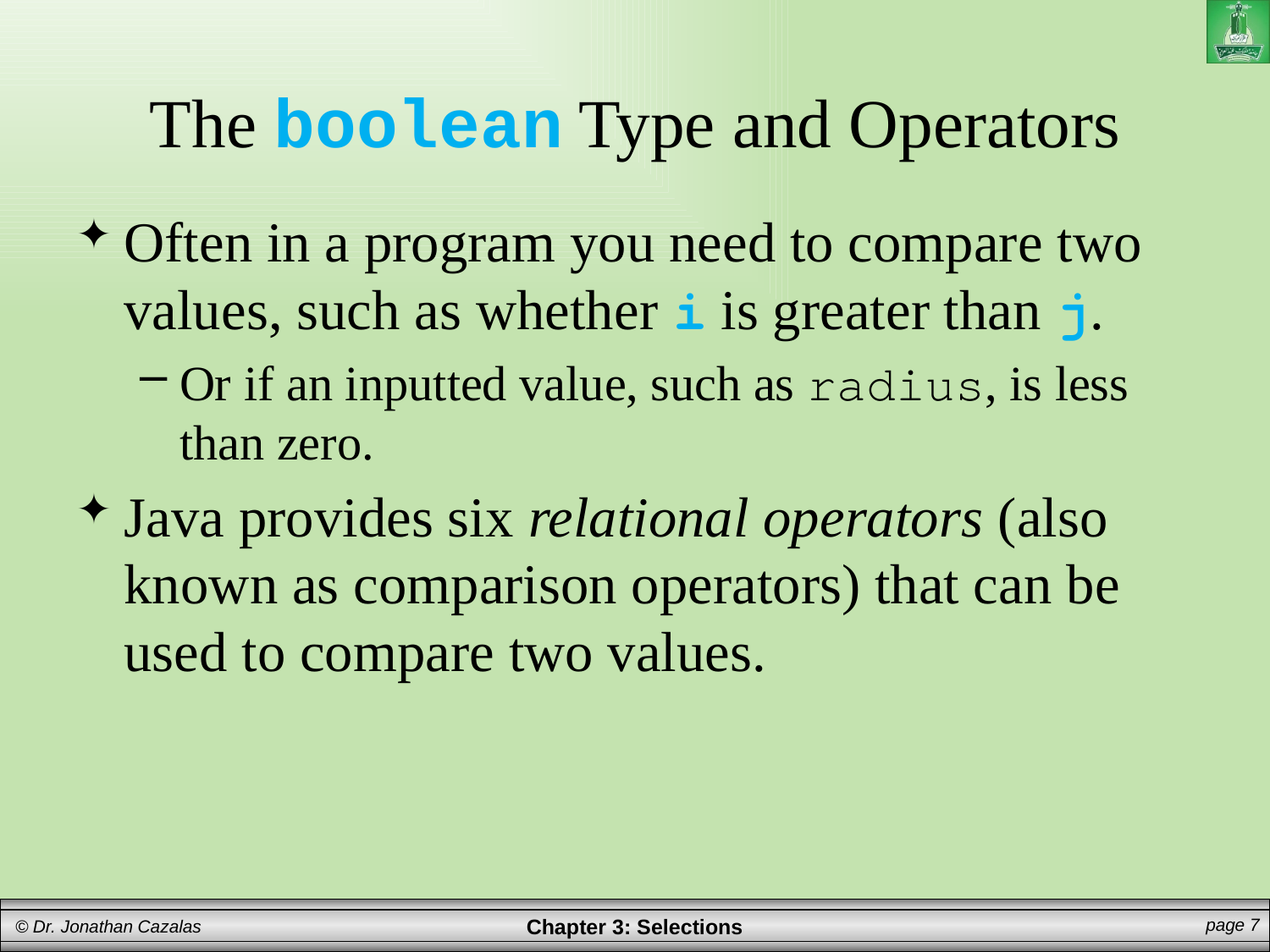

# The boolean Type and Operators
Often in a program you need to compare two values, such as whether i is greater than j.
Or if an inputted value, such as radius, is less than zero.
Java provides six relational operators (also known as comparison operators) that can be used to compare two values.